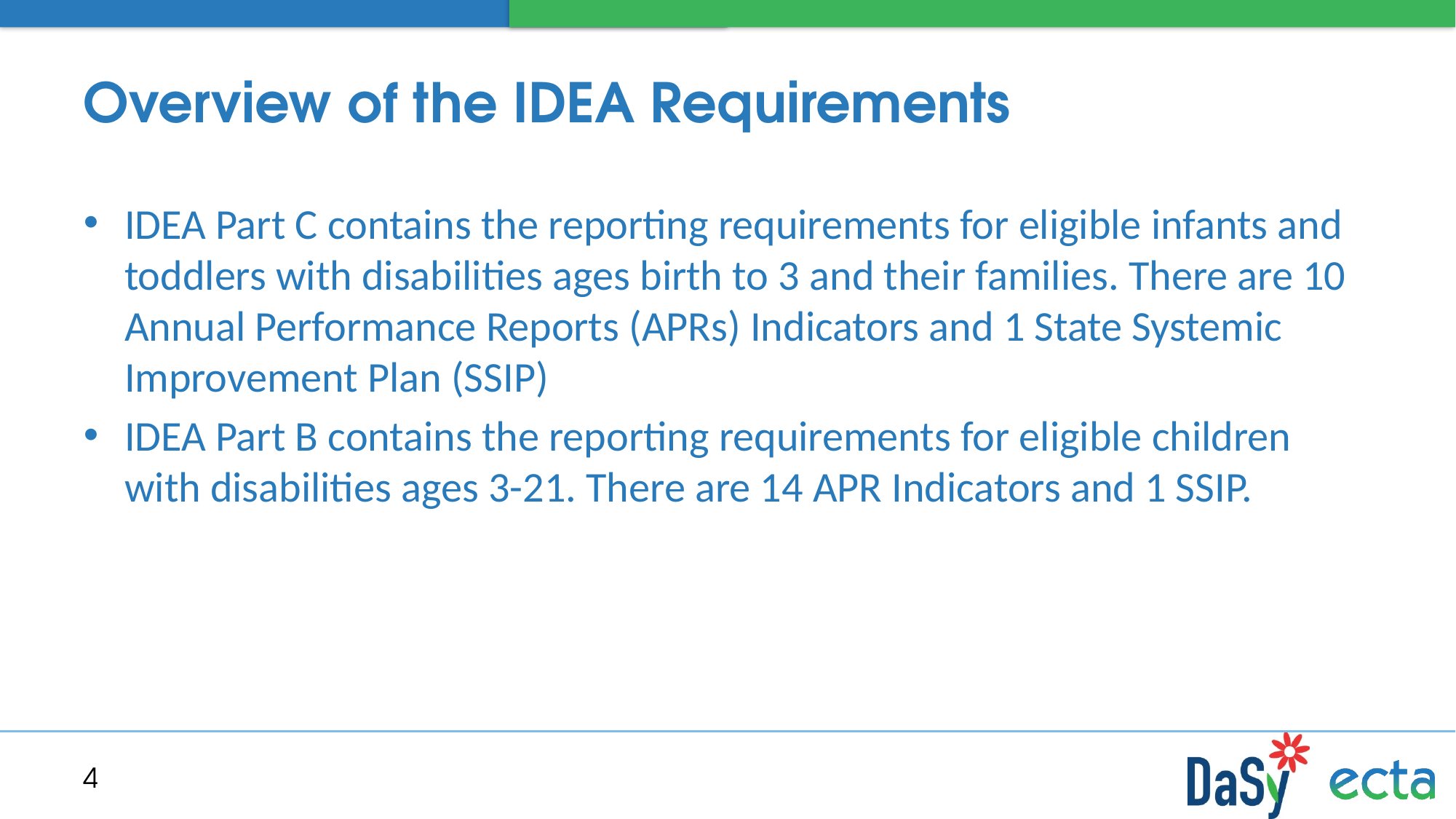

# Overview of the IDEA Requirements
IDEA Part C contains the reporting requirements for eligible infants and toddlers with disabilities ages birth to 3 and their families. There are 10 Annual Performance Reports (APRs) Indicators and 1 State Systemic Improvement Plan (SSIP)
IDEA Part B contains the reporting requirements for eligible children with disabilities ages 3-21. There are 14 APR Indicators and 1 SSIP.

4